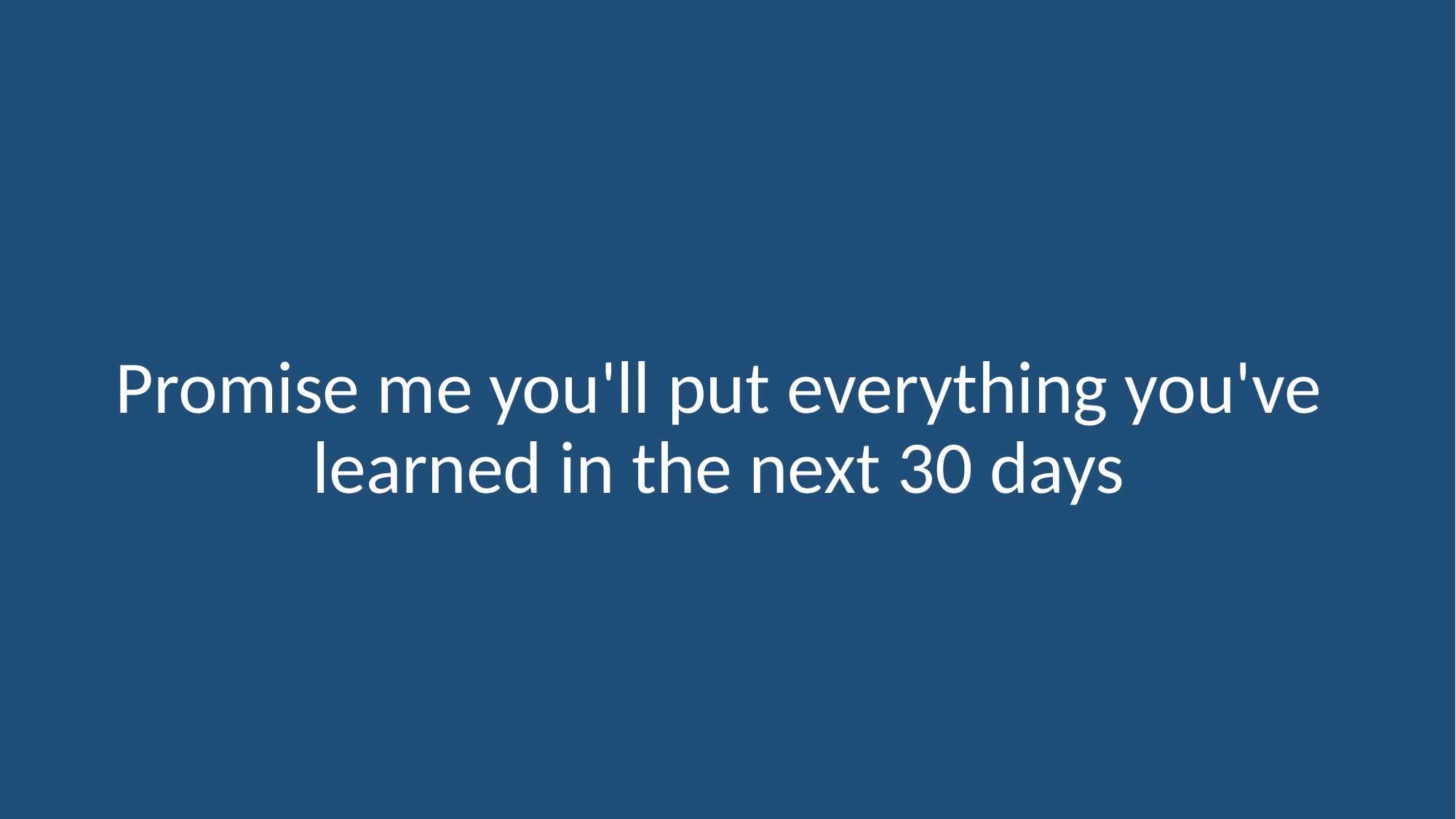

Promise me you'll put everything you've learned in the next 30 days